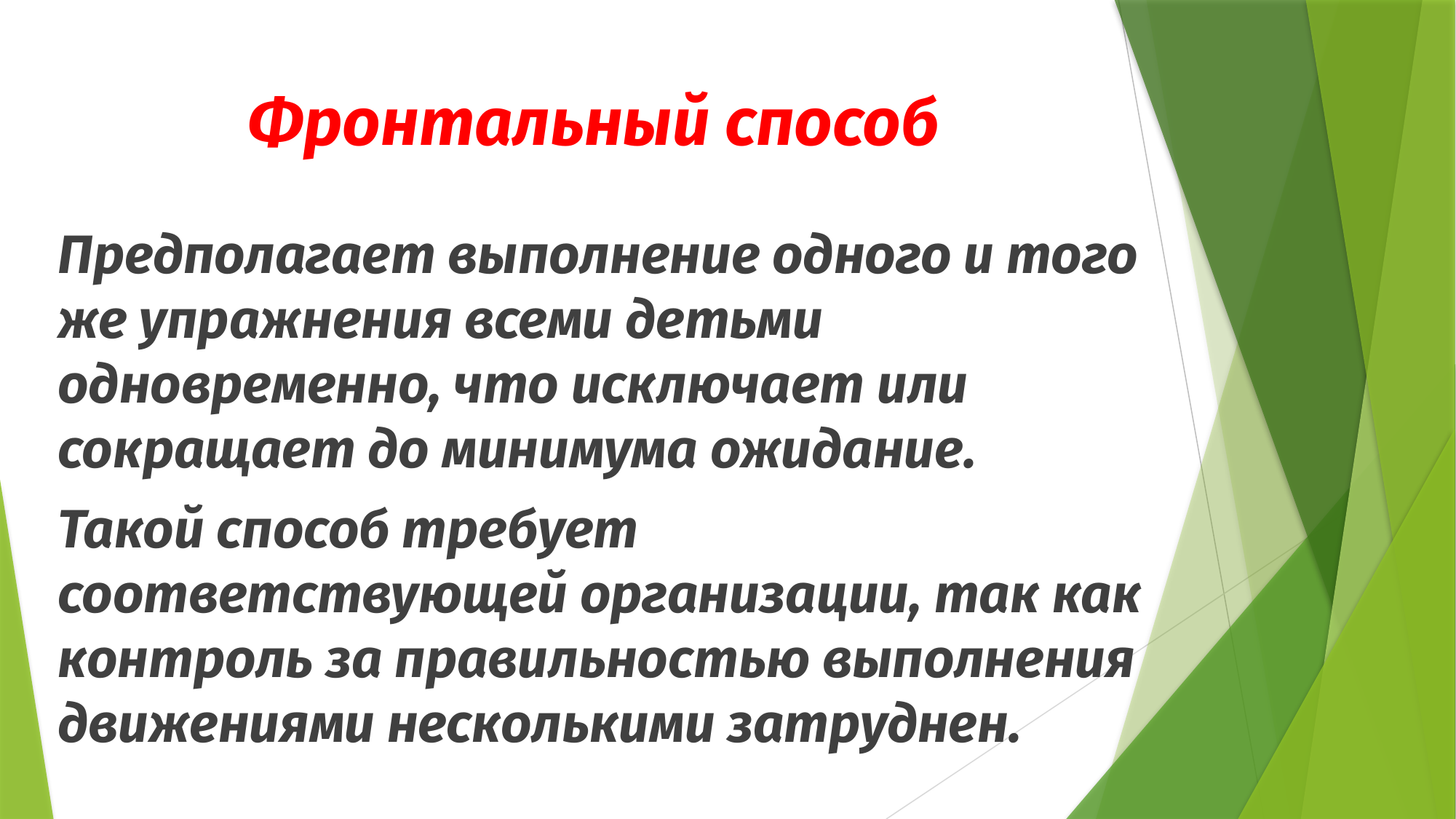

# Фронтальный способ
Предполагает выполнение одного и того же упражнения всеми детьми одновременно, что исключает или сокращает до минимума ожидание.
Такой способ требует соответствующей организации, так как контроль за правильностью выполнения движениями несколькими затруднен.